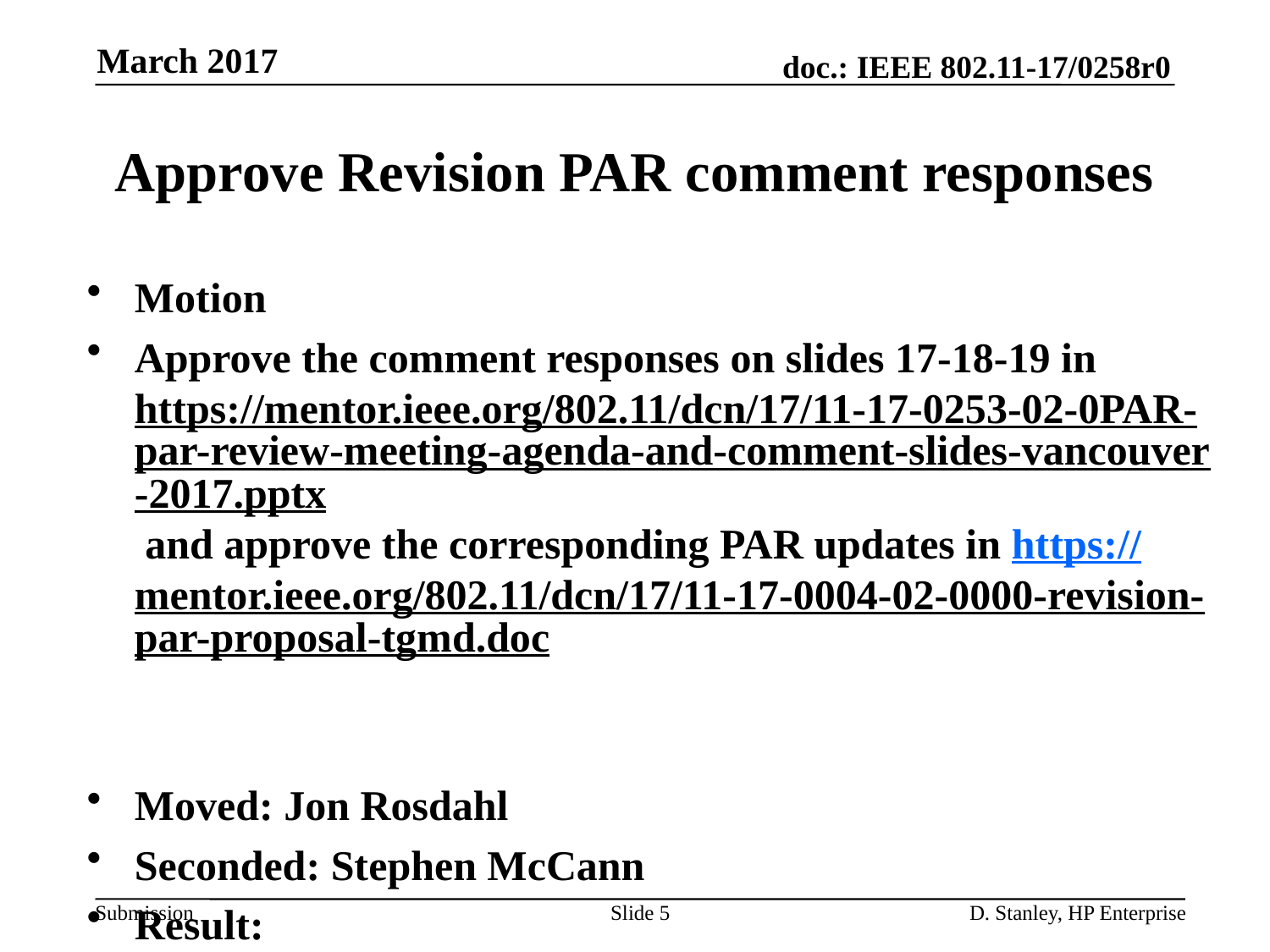

March 2017
# Approve Revision PAR comment responses
Motion
Approve the comment responses on slides 17-18-19 in https://mentor.ieee.org/802.11/dcn/17/11-17-0253-02-0PAR-par-review-meeting-agenda-and-comment-slides-vancouver-2017.pptx and approve the corresponding PAR updates in https://mentor.ieee.org/802.11/dcn/17/11-17-0004-02-0000-revision-par-proposal-tgmd.doc

Moved: Jon Rosdahl
Seconded: Stephen McCann
Result:

Slide 5
D. Stanley, HP Enterprise